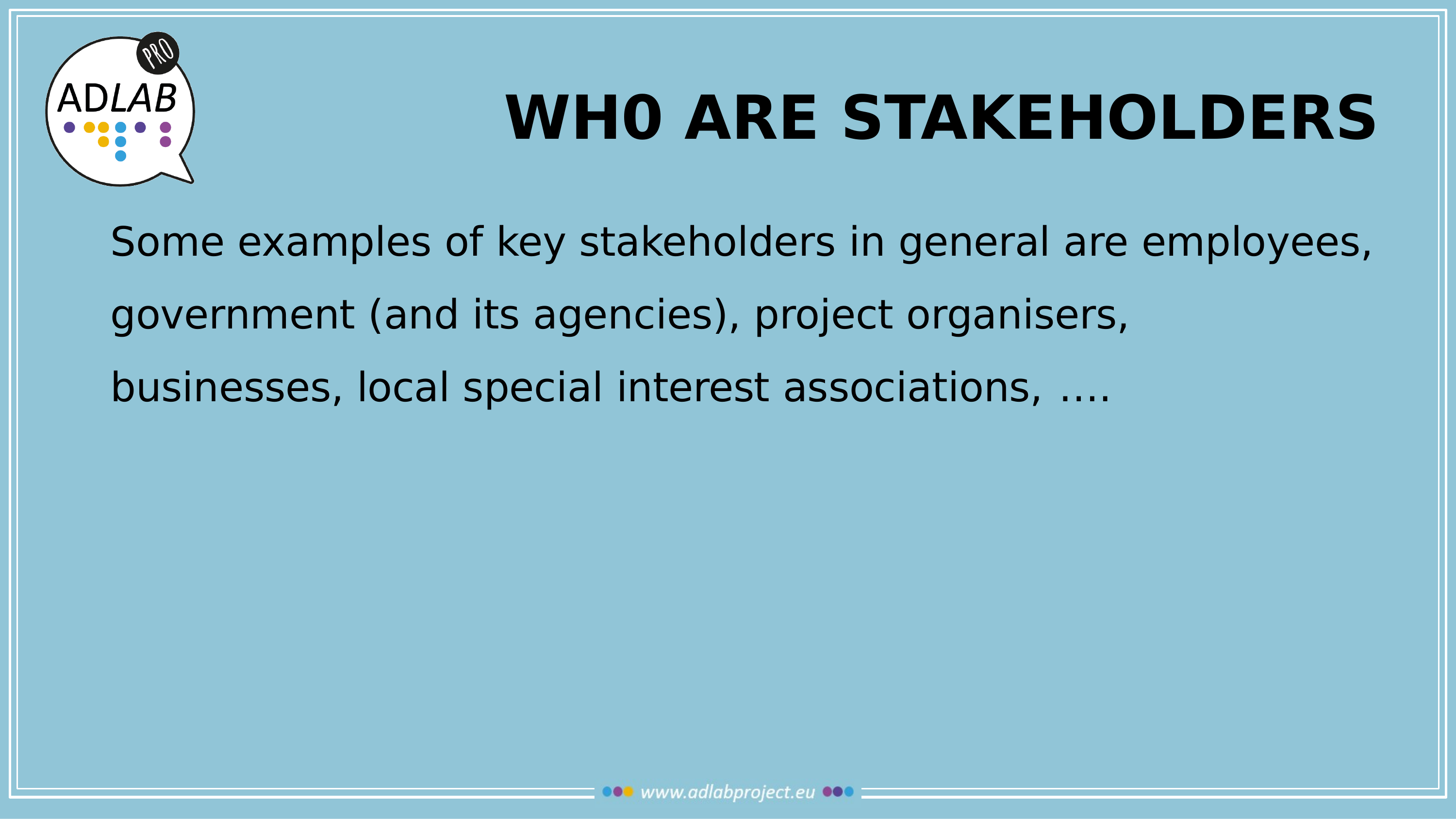

WH0 ARE STAKEHOLDERS
Some examples of key stakeholders in general are employees,  government (and its agencies), project organisers,  businesses, local special interest associations, ….